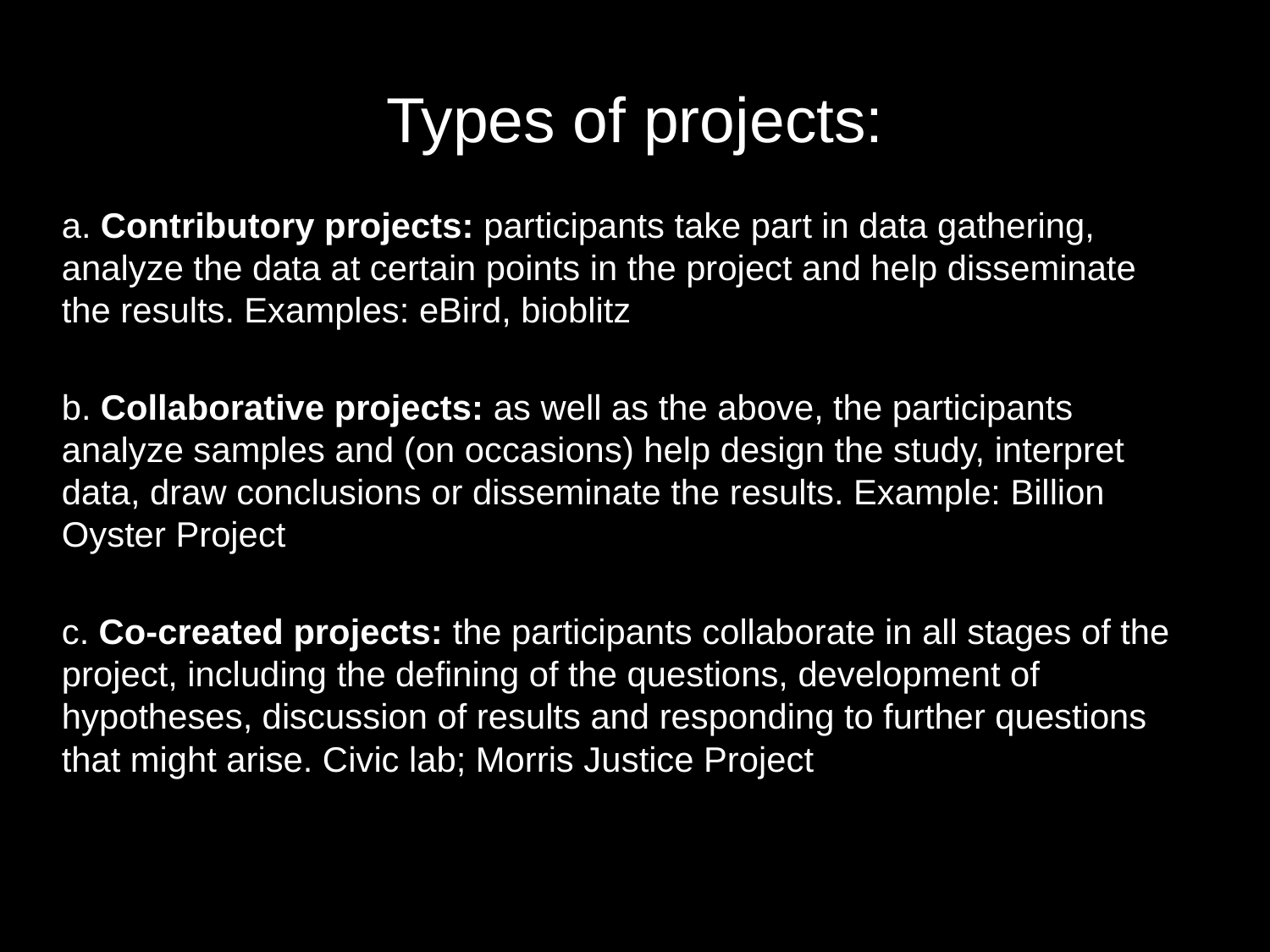

# Types of projects:
a. Contributory projects: participants take part in data gathering, analyze the data at certain points in the project and help disseminate the results. Examples: eBird, bioblitz

b. Collaborative projects: as well as the above, the participants analyze samples and (on occasions) help design the study, interpret data, draw conclusions or disseminate the results. Example: Billion Oyster Project

c. Co-created projects: the participants collaborate in all stages of the project, including the defining of the questions, development of hypotheses, discussion of results and responding to further questions that might arise. Civic lab; Morris Justice Project